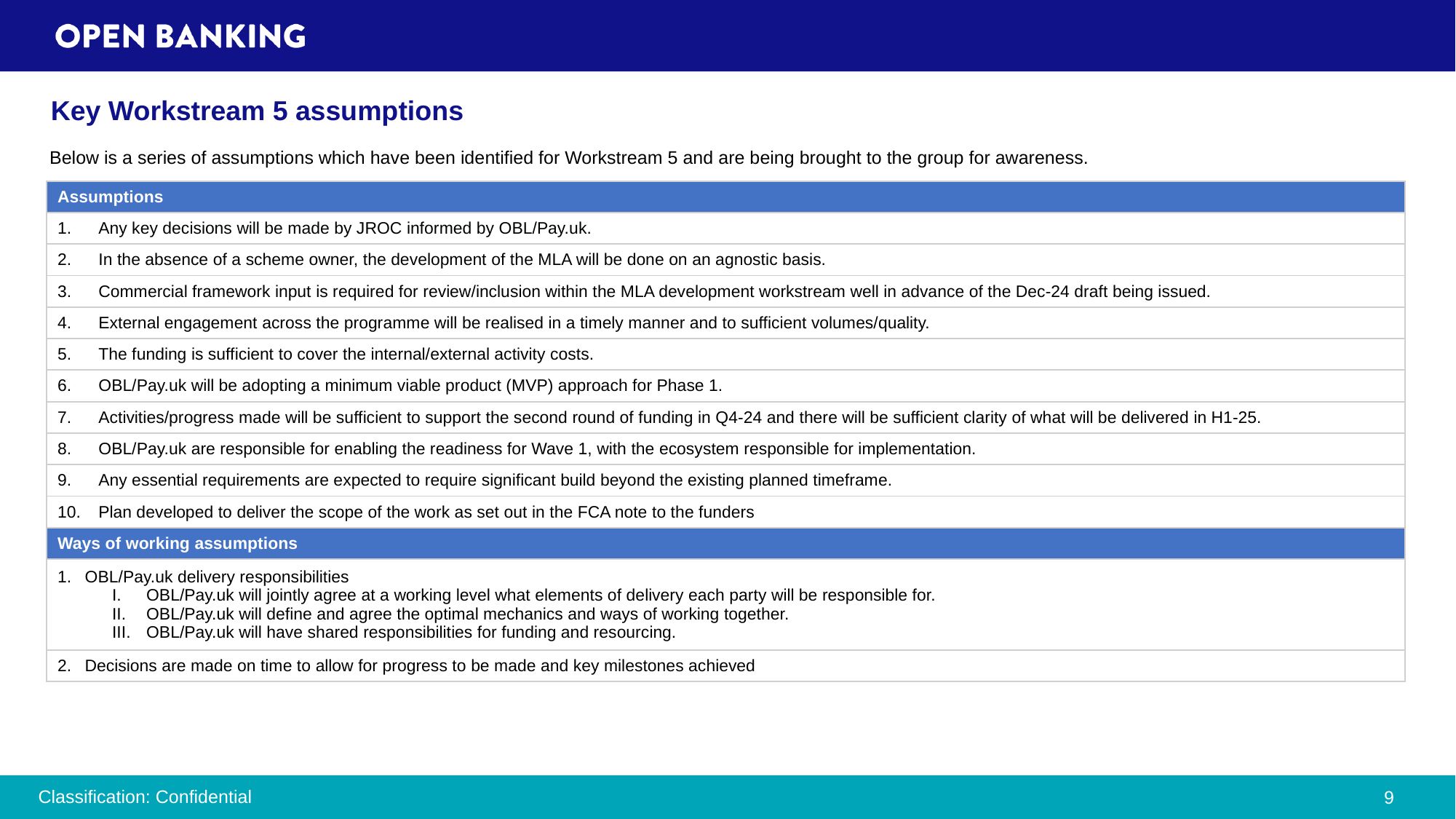

Key Workstream 5 assumptions
Below is a series of assumptions which have been identified for Workstream 5 and are being brought to the group for awareness.
| Assumptions |
| --- |
| Any key decisions will be made by JROC informed by OBL/Pay.uk. |
| In the absence of a scheme owner, the development of the MLA will be done on an agnostic basis. |
| Commercial framework input is required for review/inclusion within the MLA development workstream well in advance of the Dec-24 draft being issued. |
| External engagement across the programme will be realised in a timely manner and to sufficient volumes/quality. |
| The funding is sufficient to cover the internal/external activity costs. |
| OBL/Pay.uk will be adopting a minimum viable product (MVP) approach for Phase 1. |
| Activities/progress made will be sufficient to support the second round of funding in Q4-24 and there will be sufficient clarity of what will be delivered in H1-25. |
| OBL/Pay.uk are responsible for enabling the readiness for Wave 1, with the ecosystem responsible for implementation. |
| Any essential requirements are expected to require significant build beyond the existing planned timeframe. |
| Plan developed to deliver the scope of the work as set out in the FCA note to the funders |
| Ways of working assumptions |
| OBL/Pay.uk delivery responsibilities OBL/Pay.uk will jointly agree at a working level what elements of delivery each party will be responsible for. OBL/Pay.uk will define and agree the optimal mechanics and ways of working together. OBL/Pay.uk will have shared responsibilities for funding and resourcing. |
| Decisions are made on time to allow for progress to be made and key milestones achieved |
Classification: Confidential
9